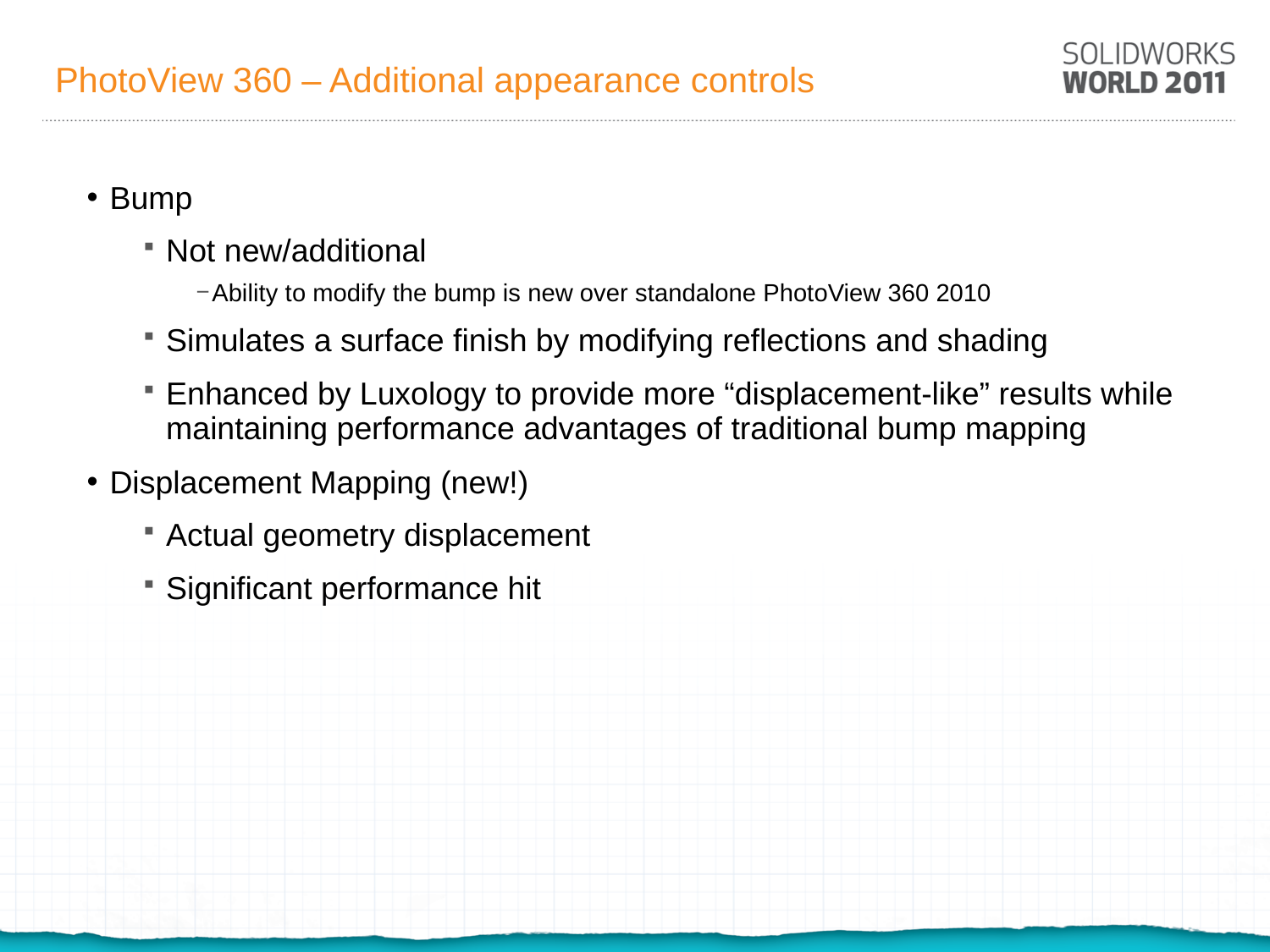

# PhotoView 360 – Additional appearance controls
Bump
Not new/additional
Ability to modify the bump is new over standalone PhotoView 360 2010
Simulates a surface finish by modifying reflections and shading
Enhanced by Luxology to provide more “displacement-like” results while maintaining performance advantages of traditional bump mapping
Displacement Mapping (new!)
Actual geometry displacement
Significant performance hit